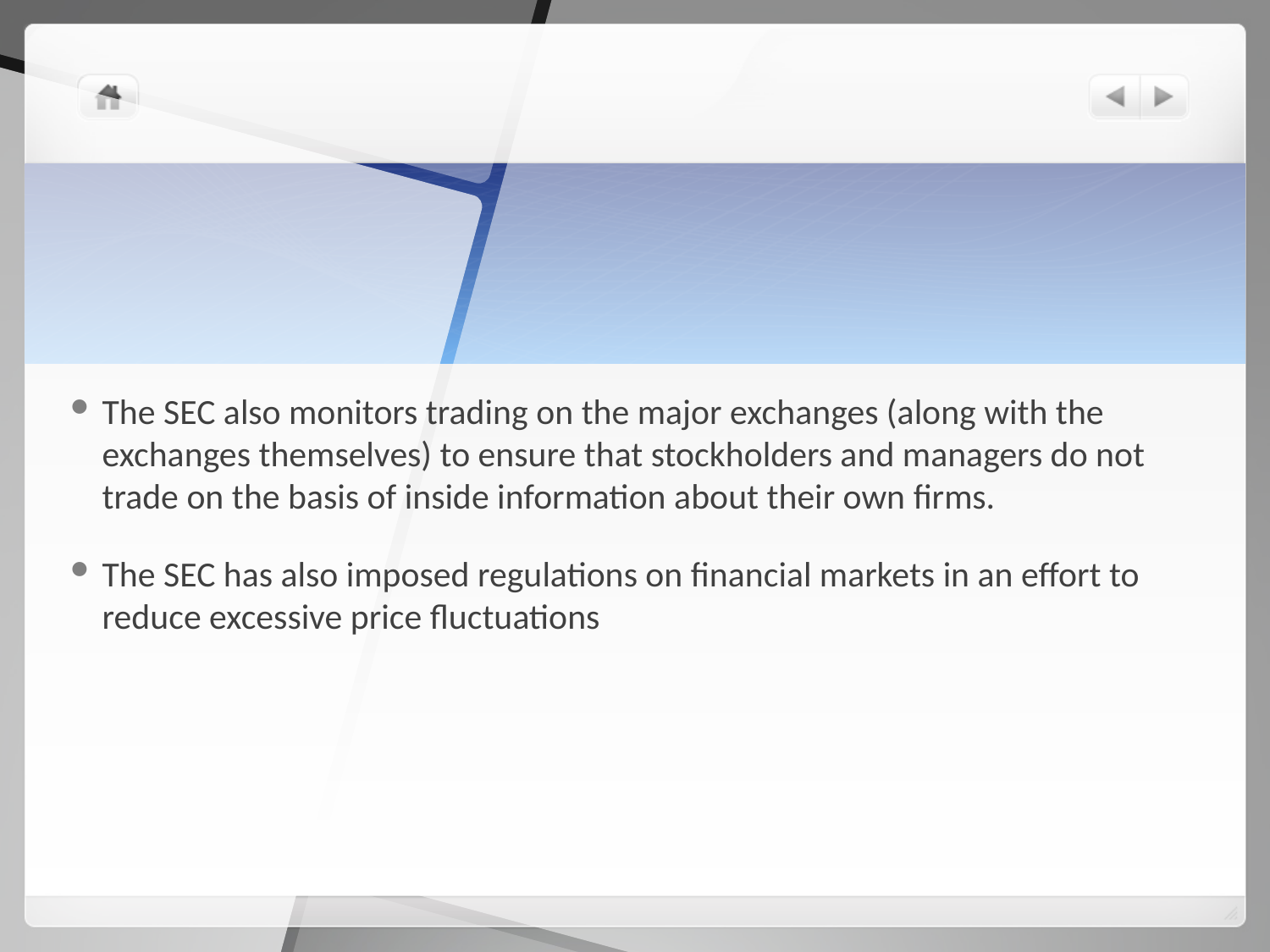

#
The SEC also monitors trading on the major exchanges (along with the exchanges themselves) to ensure that stockholders and managers do not trade on the basis of inside information about their own firms.
The SEC has also imposed regulations on financial markets in an effort to reduce excessive price fluctuations